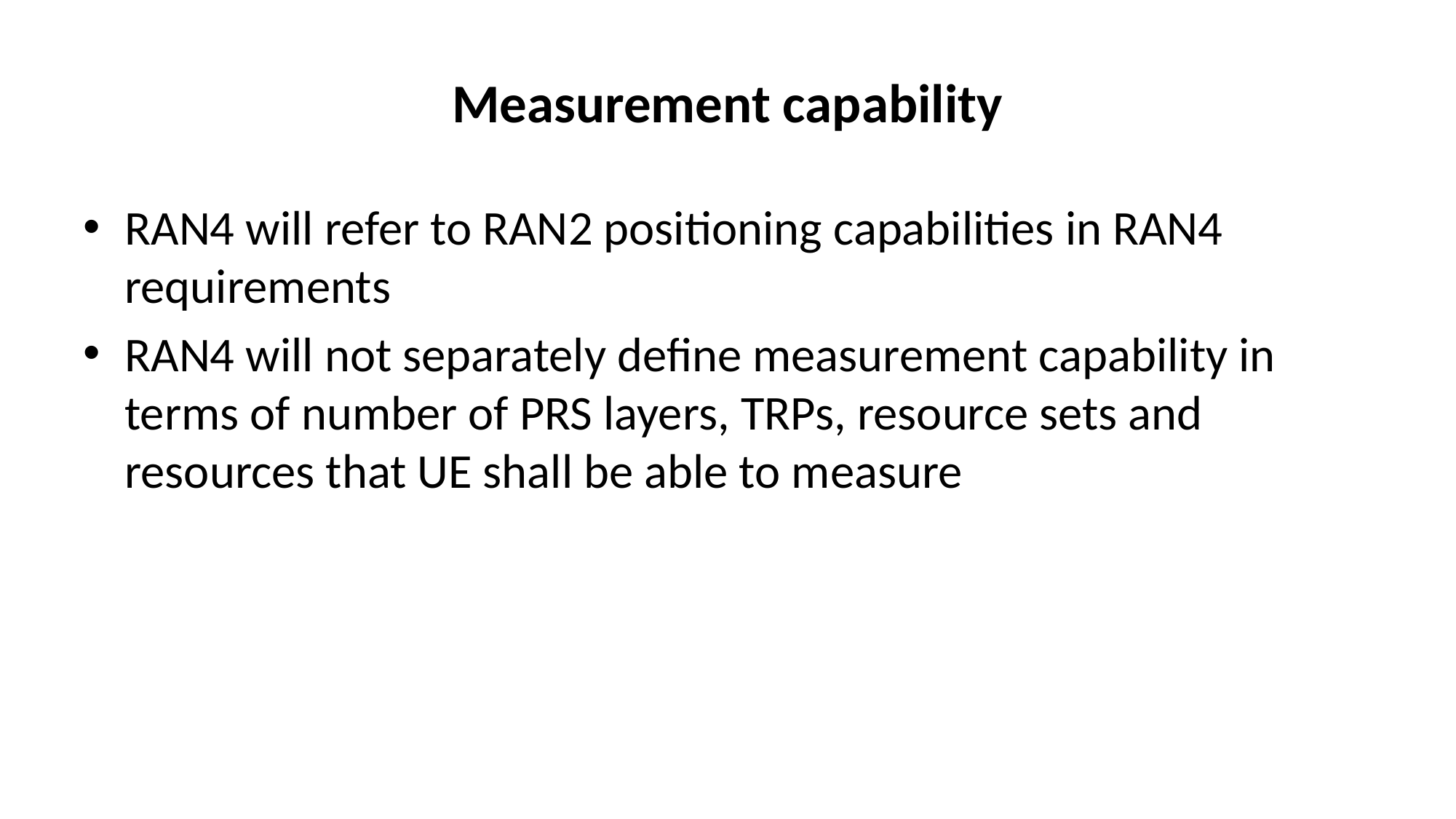

# Measurement capability
RAN4 will refer to RAN2 positioning capabilities in RAN4 requirements
RAN4 will not separately define measurement capability in terms of number of PRS layers, TRPs, resource sets and resources that UE shall be able to measure